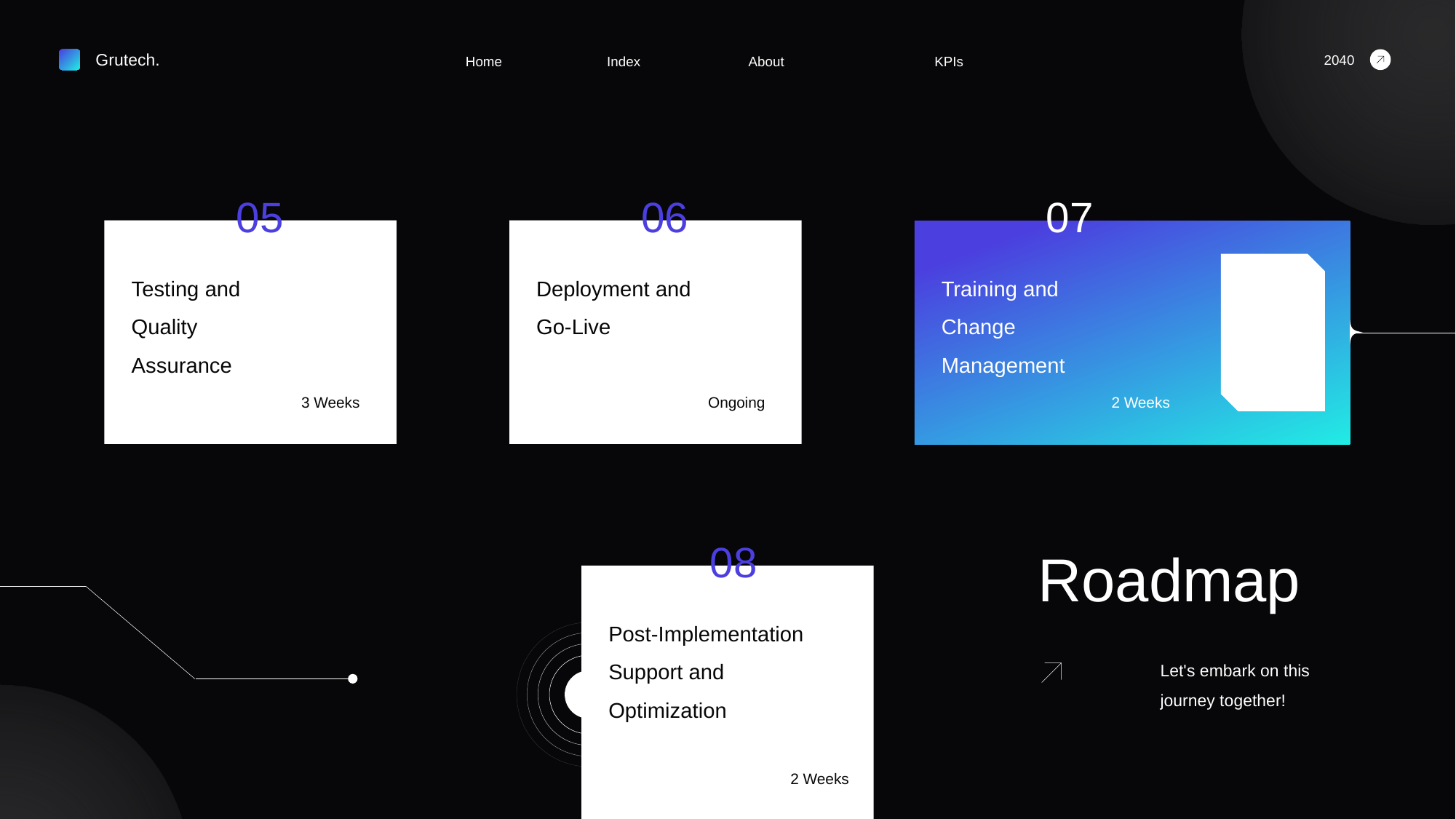

Grutech.
2040
About
Home
Index
KPIs

05
06
07

Testing and
Quality
Assurance
Deployment and
Go-Live
Training and
Change
Management

3 Weeks
Ongoing
2 Weeks
08
Roadmap

Post-Implementation
Support and
Optimization

Let's embark on this
journey together!

2 Weeks